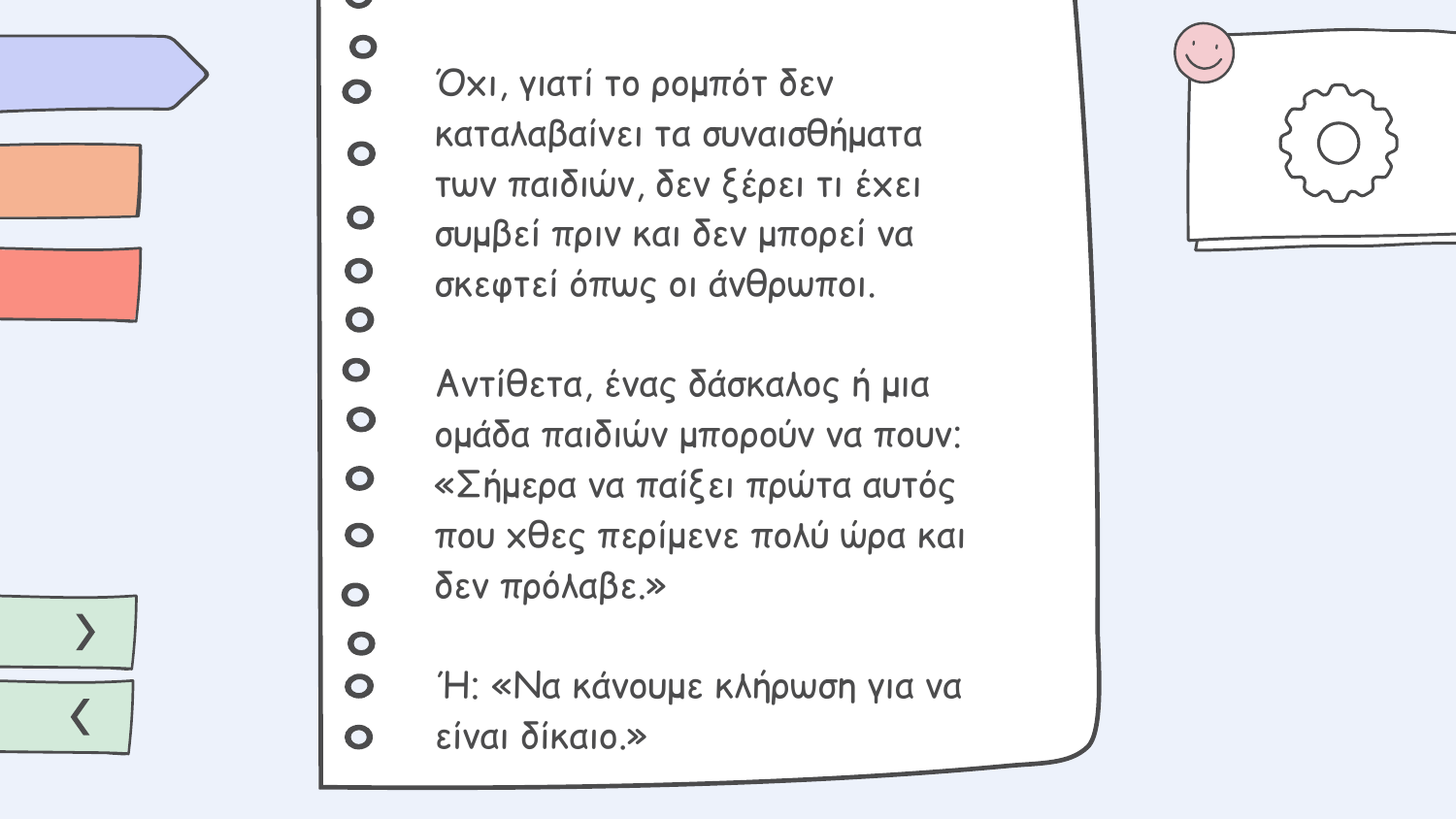

Όχι, γιατί το ρομπότ δεν καταλαβαίνει τα συναισθήματα των παιδιών, δεν ξέρει τι έχει συμβεί πριν και δεν μπορεί να σκεφτεί όπως οι άνθρωποι.

Αντίθετα, ένας δάσκαλος ή μια ομάδα παιδιών μπορούν να πουν:
«Σήμερα να παίξει πρώτα αυτός που χθες περίμενε πολύ ώρα και δεν πρόλαβε.»

Ή: «Να κάνουμε κλήρωση για να είναι δίκαιο.»